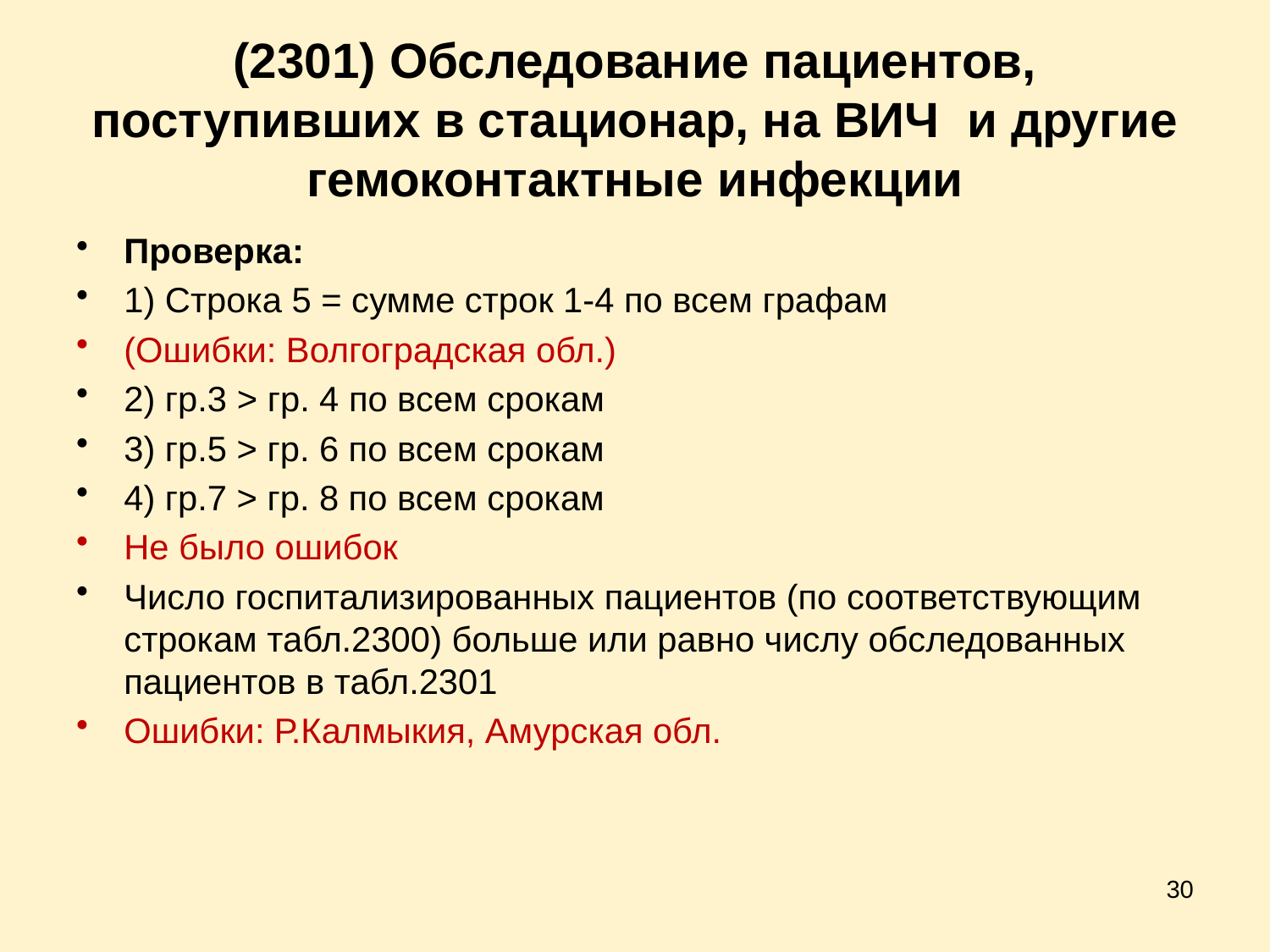

# (2301) Обследование пациентов, поступивших в стационар, на ВИЧ  и другие гемоконтактные инфекции
Проверка:
1) Строка 5 = сумме строк 1-4 по всем графам
(Ошибки: Волгоградская обл.)
2) гр.3 > гр. 4 по всем срокам
3) гр.5 > гр. 6 по всем срокам
4) гр.7 > гр. 8 по всем срокам
Не было ошибок
Число госпитализированных пациентов (по соответствующим строкам табл.2300) больше или равно числу обследованных пациентов в табл.2301
Ошибки: Р.Калмыкия, Амурская обл.

30